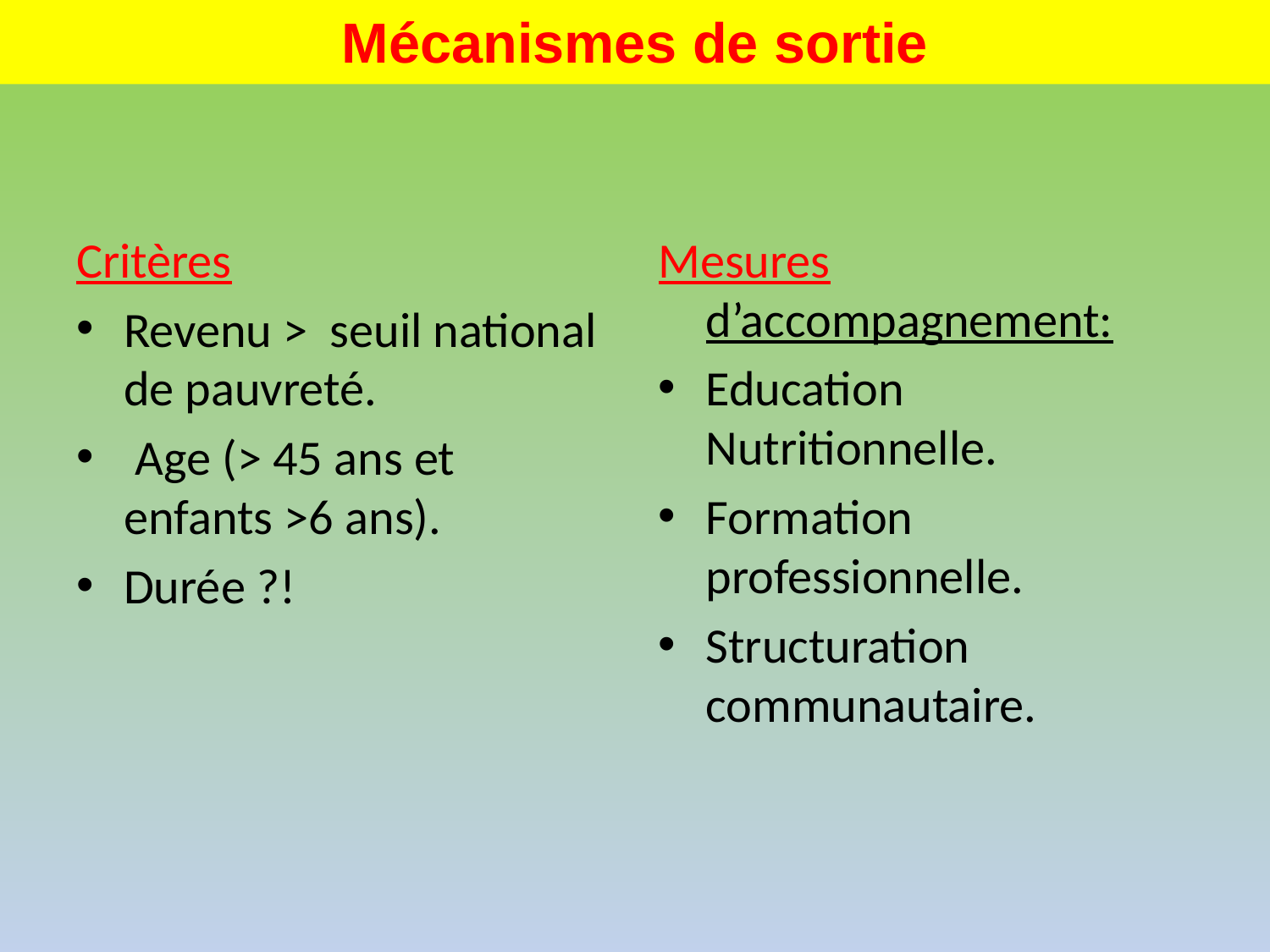

# Mécanismes de sortie
Critères
Revenu >  seuil national de pauvreté.
 Age (> 45 ans et enfants >6 ans).
Durée ?!

Mesures d’accompagnement:
Education Nutritionnelle.
Formation professionnelle.
Structuration communautaire.